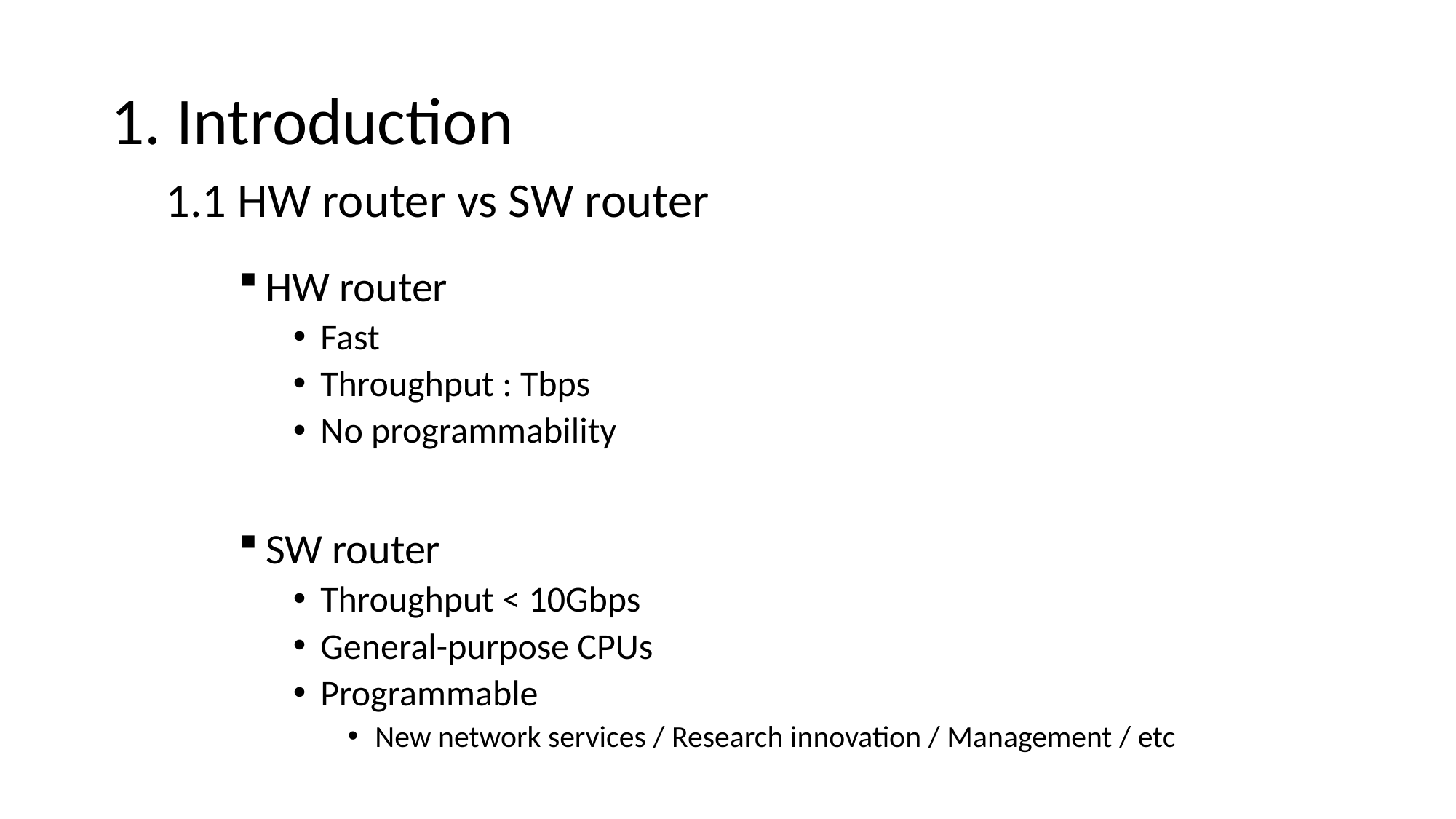

# 1. Introduction
1.1 HW router vs SW router
HW router
Fast
Throughput : Tbps
No programmability

SW router
Throughput < 10Gbps
General-purpose CPUs
Programmable
New network services / Research innovation / Management / etc